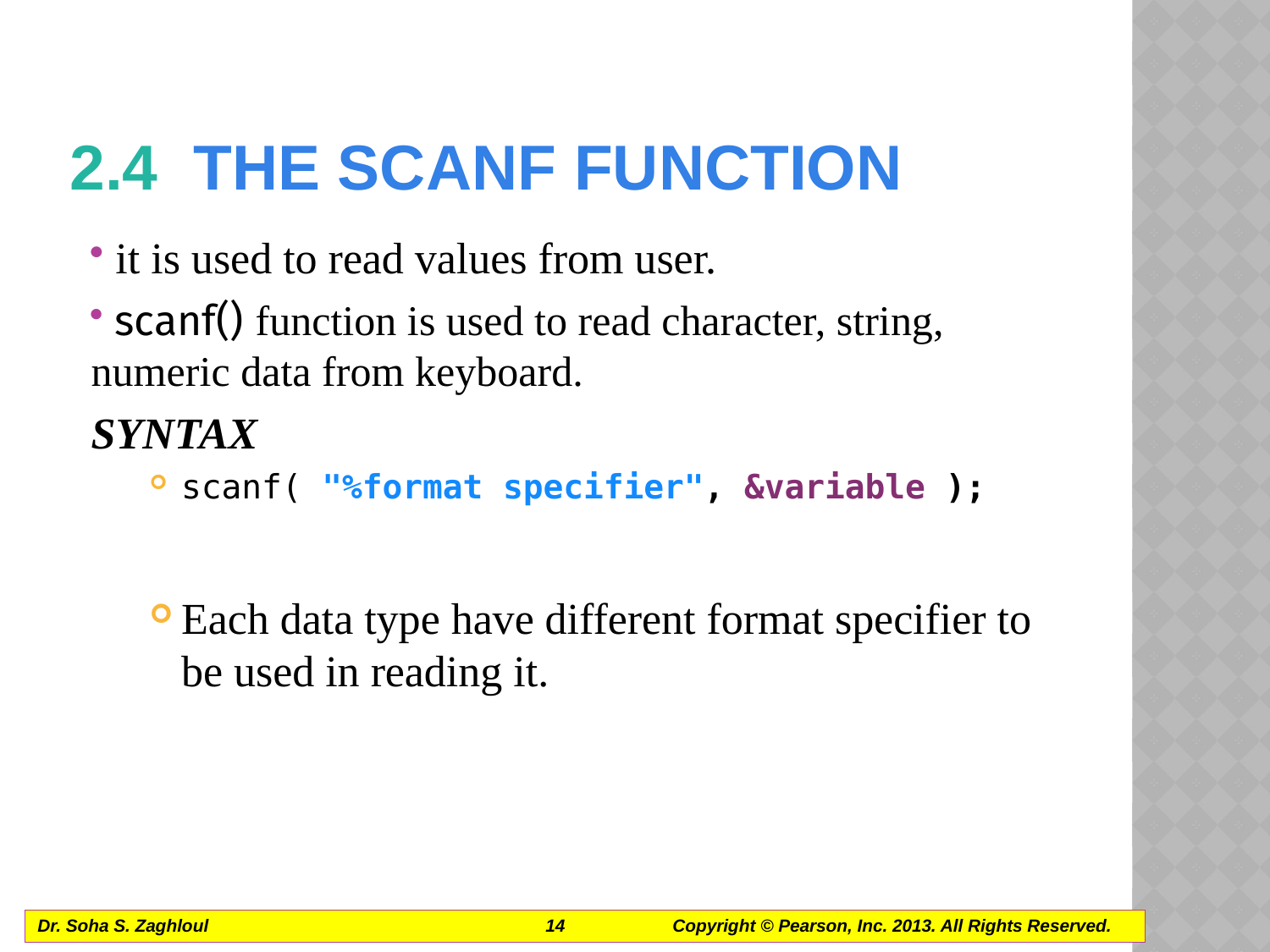

# 2.4  the scanf FUNCTION
 it is used to read values from user.
 scanf() function is used to read character, string, numeric data from keyboard.
SYNTAX
scanf( "%format specifier", &variable );

Each data type have different format specifier to be used in reading it.
Dr. Soha S. Zaghloul			14	Copyright © Pearson, Inc. 2013. All Rights Reserved.
©1992-2013 by Pearson Education, Inc. All Rights Reserved.